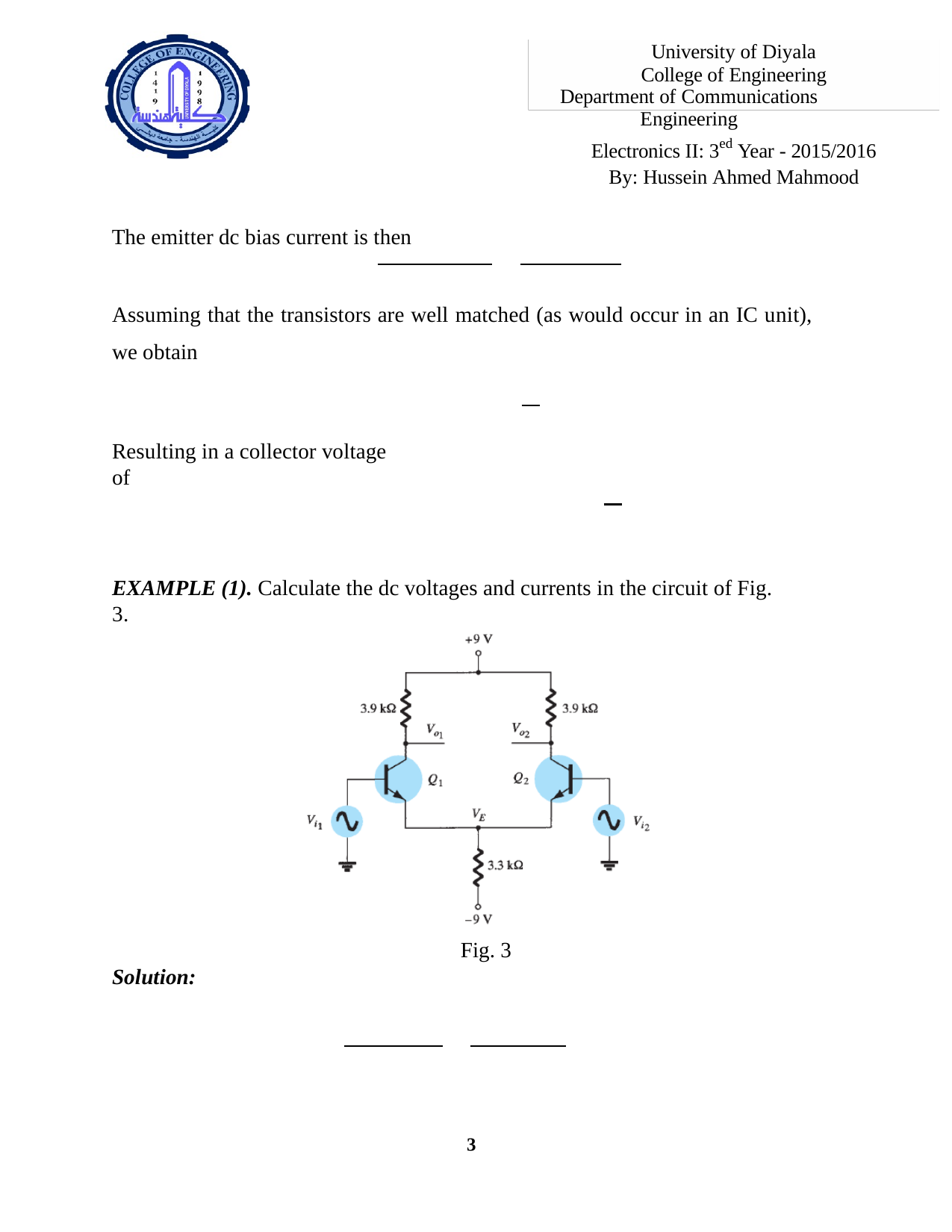

University of Diyala College of Engineering
Department of Communications Engineering
Electronics II: 3ed Year - 2015/2016 By: Hussein Ahmed Mahmood

The emitter dc bias current is then

Assuming that the transistors are well matched (as would occur in an IC unit), we obtain

Resulting in a collector voltage of

EXAMPLE (1). Calculate the dc voltages and currents in the circuit of Fig. 3.

Fig. 3
Solution:

3